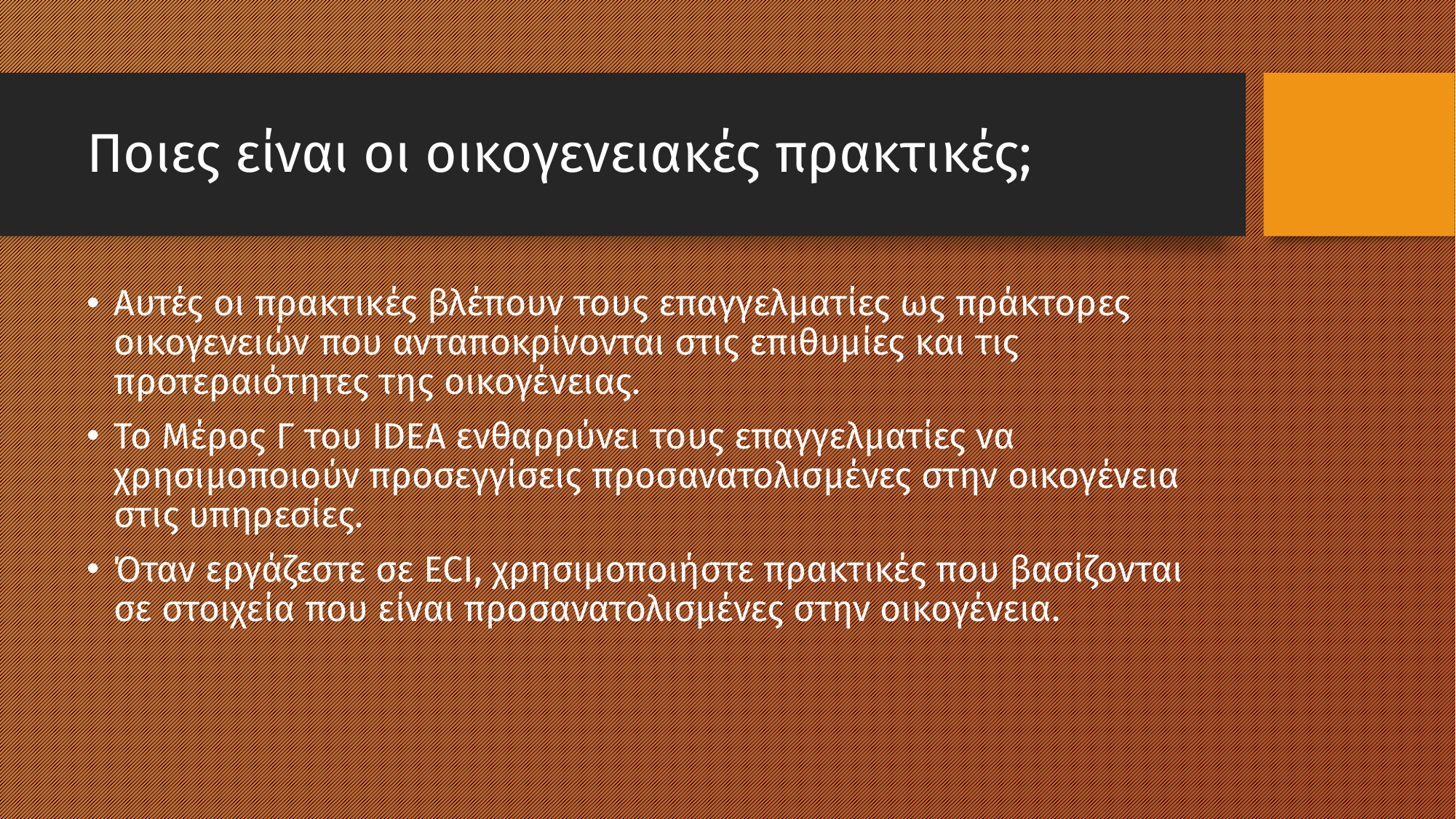

# Ποιες είναι οι οικογενειακές πρακτικές;
Αυτές οι πρακτικές βλέπουν τους επαγγελματίες ως πράκτορες οικογενειών που ανταποκρίνονται στις επιθυμίες και τις προτεραιότητες της οικογένειας.
Το Μέρος Γ του IDEA ενθαρρύνει τους επαγγελματίες να χρησιμοποιούν προσεγγίσεις προσανατολισμένες στην οικογένεια στις υπηρεσίες.
Όταν εργάζεστε σε ECI, χρησιμοποιήστε πρακτικές που βασίζονται σε στοιχεία που είναι προσανατολισμένες στην οικογένεια.